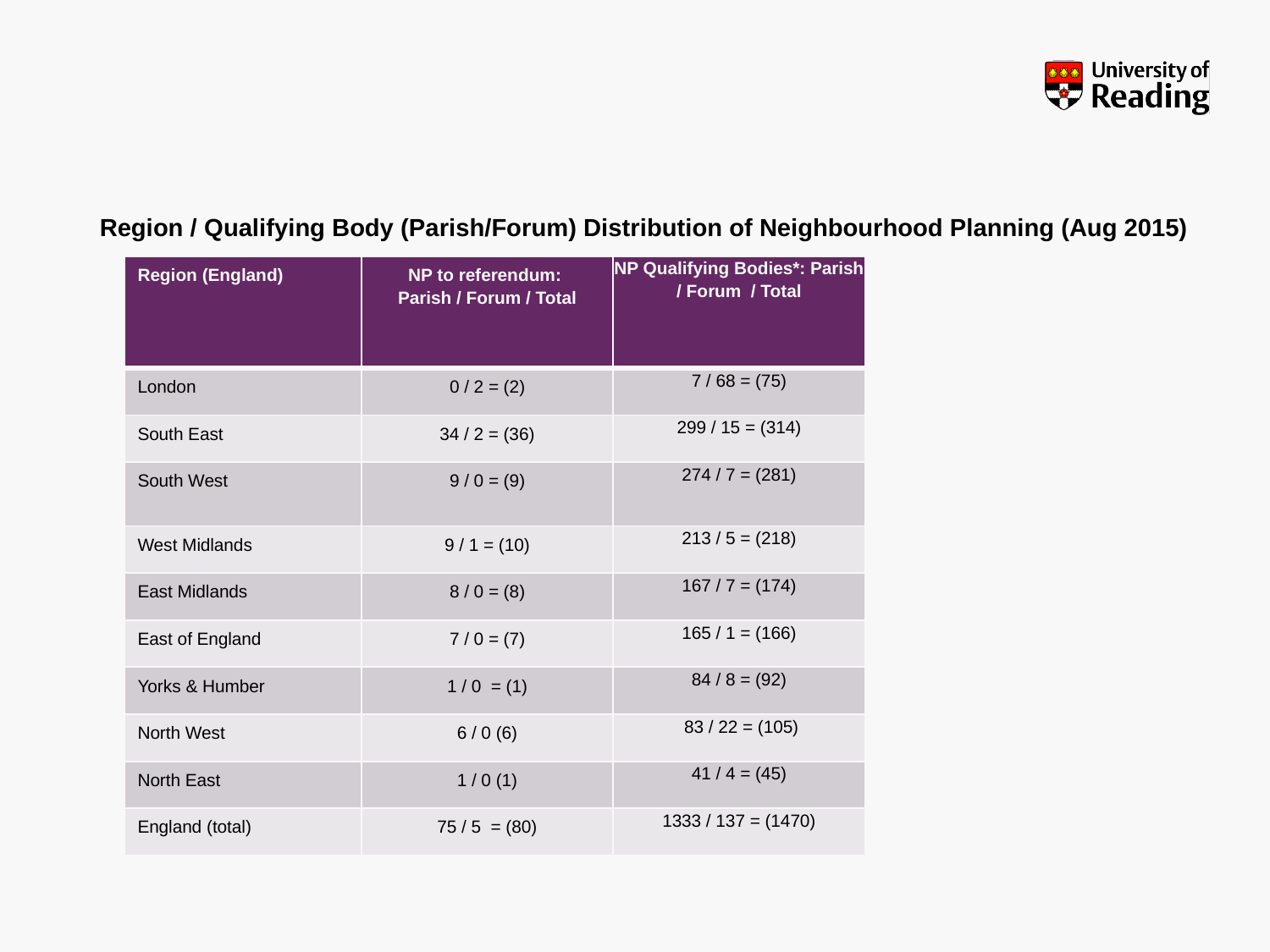

Region / Qualifying Body (Parish/Forum) Distribution of Neighbourhood Planning (Aug 2015)
| Region (England) | NP to referendum: Parish / Forum / Total | NP Qualifying Bodies\*: Parish / Forum / Total |
| --- | --- | --- |
| London | 0 / 2 = (2) | 7 / 68 = (75) |
| South East | 34 / 2 = (36) | 299 / 15 = (314) |
| South West | 9 / 0 = (9) | 274 / 7 = (281) |
| West Midlands | 9 / 1 = (10) | 213 / 5 = (218) |
| East Midlands | 8 / 0 = (8) | 167 / 7 = (174) |
| East of England | 7 / 0 = (7) | 165 / 1 = (166) |
| Yorks & Humber | 1 / 0 = (1) | 84 / 8 = (92) |
| North West | 6 / 0 (6) | 83 / 22 = (105) |
| North East | 1 / 0 (1) | 41 / 4 = (45) |
| England (total) | 75 / 5 = (80) | 1333 / 137 = (1470) |